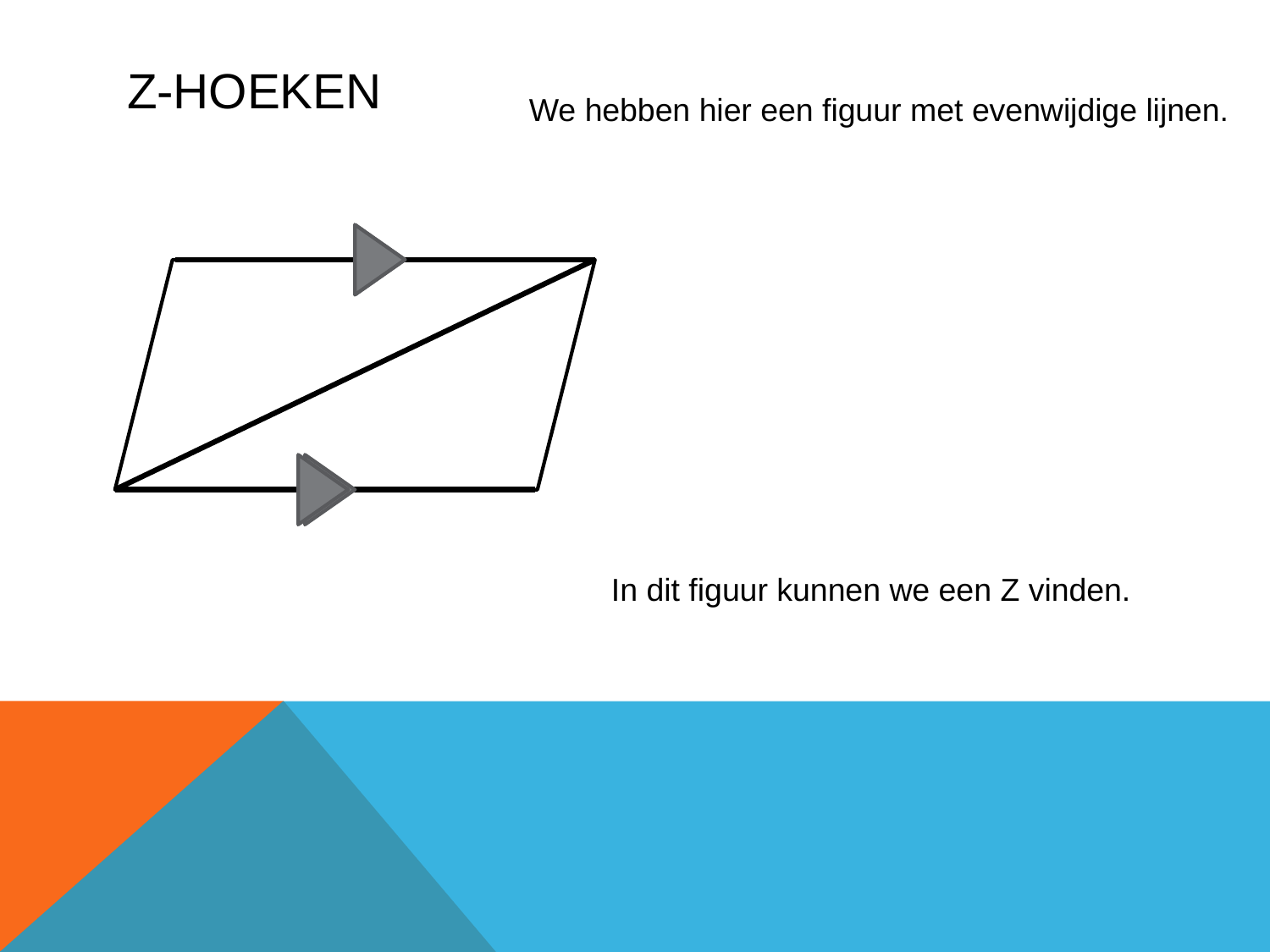

# Z-hoeken
We hebben hier een figuur met evenwijdige lijnen.

In dit figuur kunnen we een Z vinden.